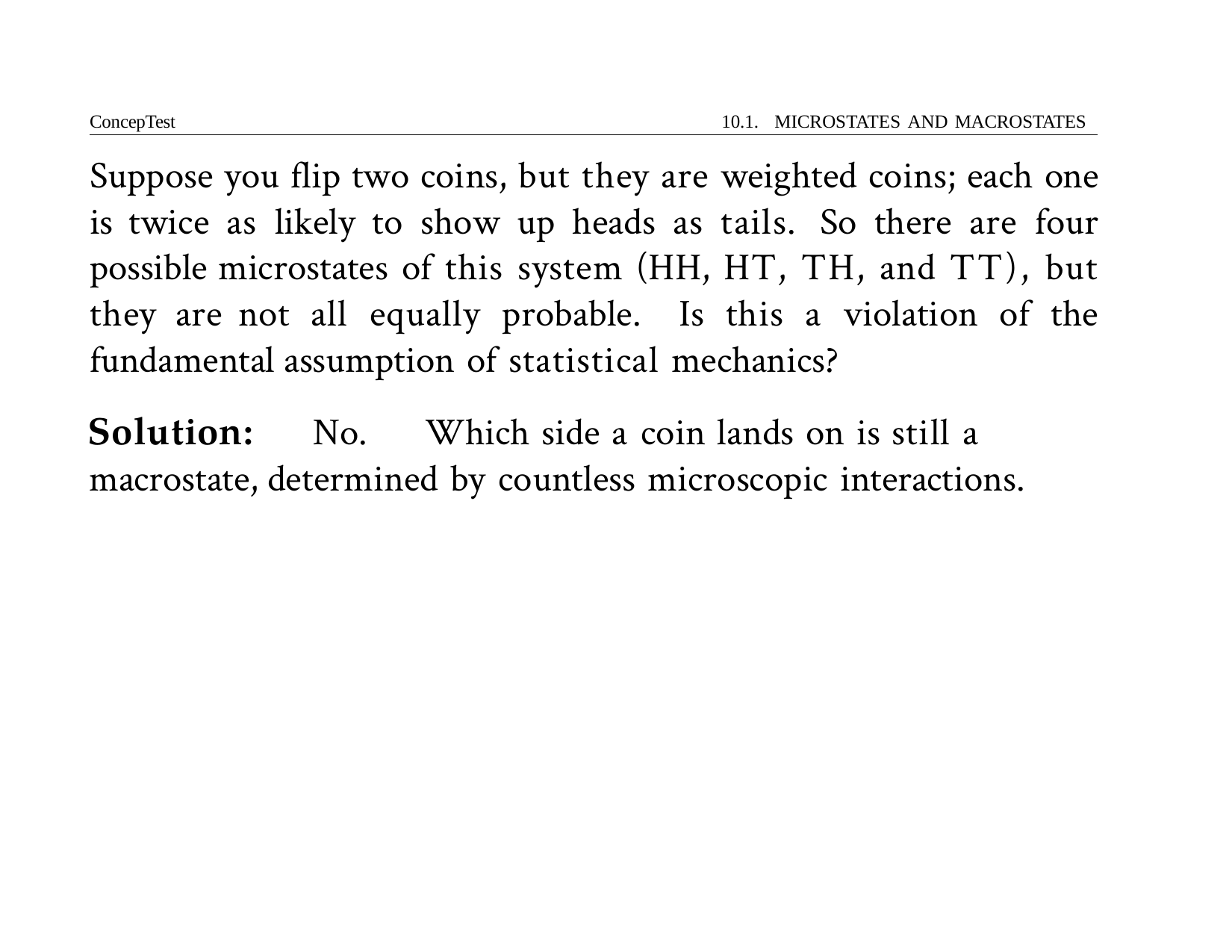

ConcepTest	10.1.  MICROSTATES AND MACROSTATES

# Suppose you flip two coins, but they are weighted coins; each one is twice as likely to show up heads as tails. So there are four possible microstates of this system (HH, HT, TH, and TT), but they are not all equally probable.  Is this a violation of the fundamental assumption of statistical mechanics?
Solution:	No.	Which side a coin lands on is still a macrostate, determined by countless microscopic interactions.